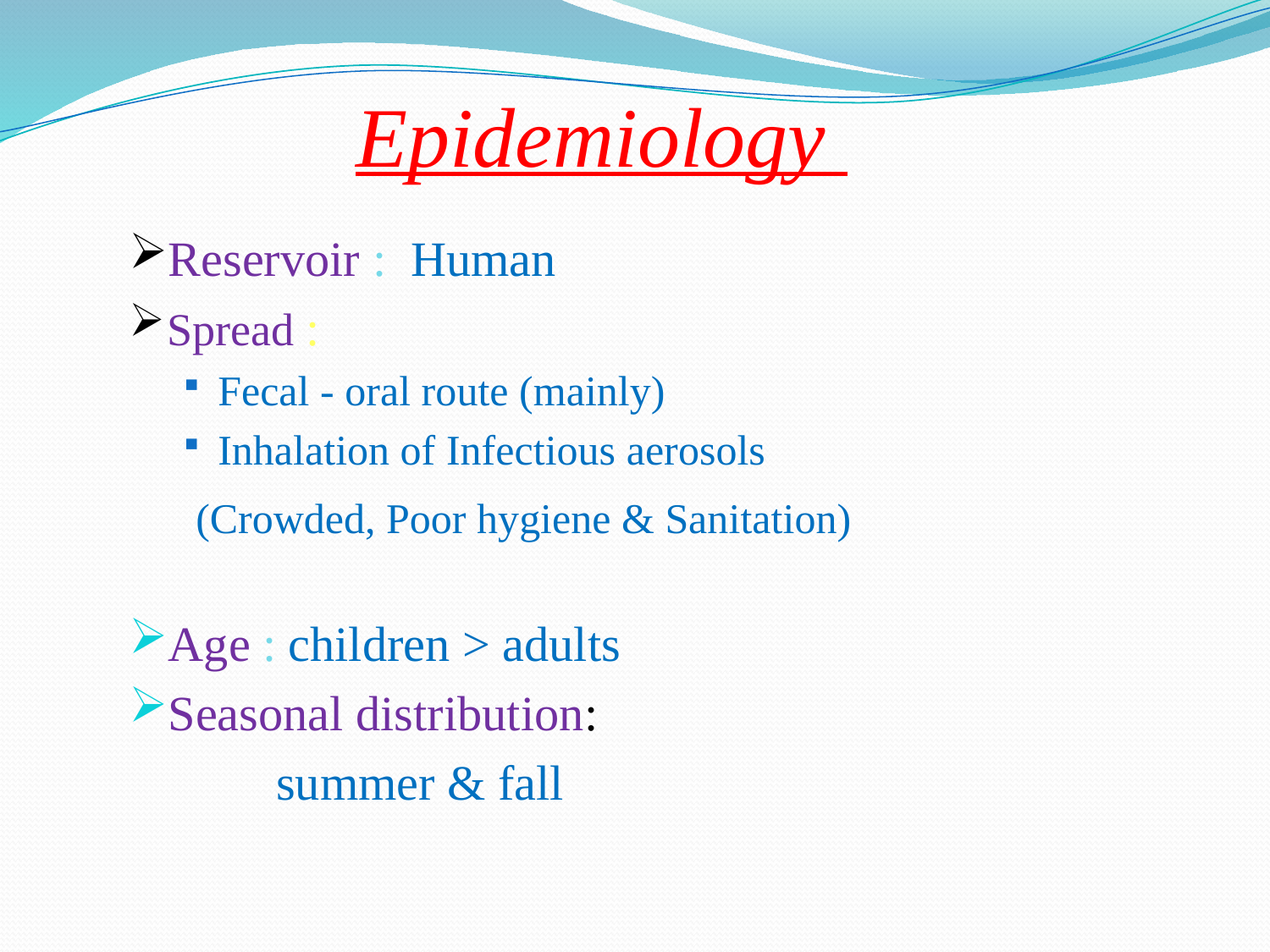

Epidemiology
Reservoir :  Human
Spread :
Fecal - oral route (mainly)
Inhalation of Infectious aerosols
 (Crowded, Poor hygiene & Sanitation)

Age : children > adults
Seasonal distribution:
            summer & fall